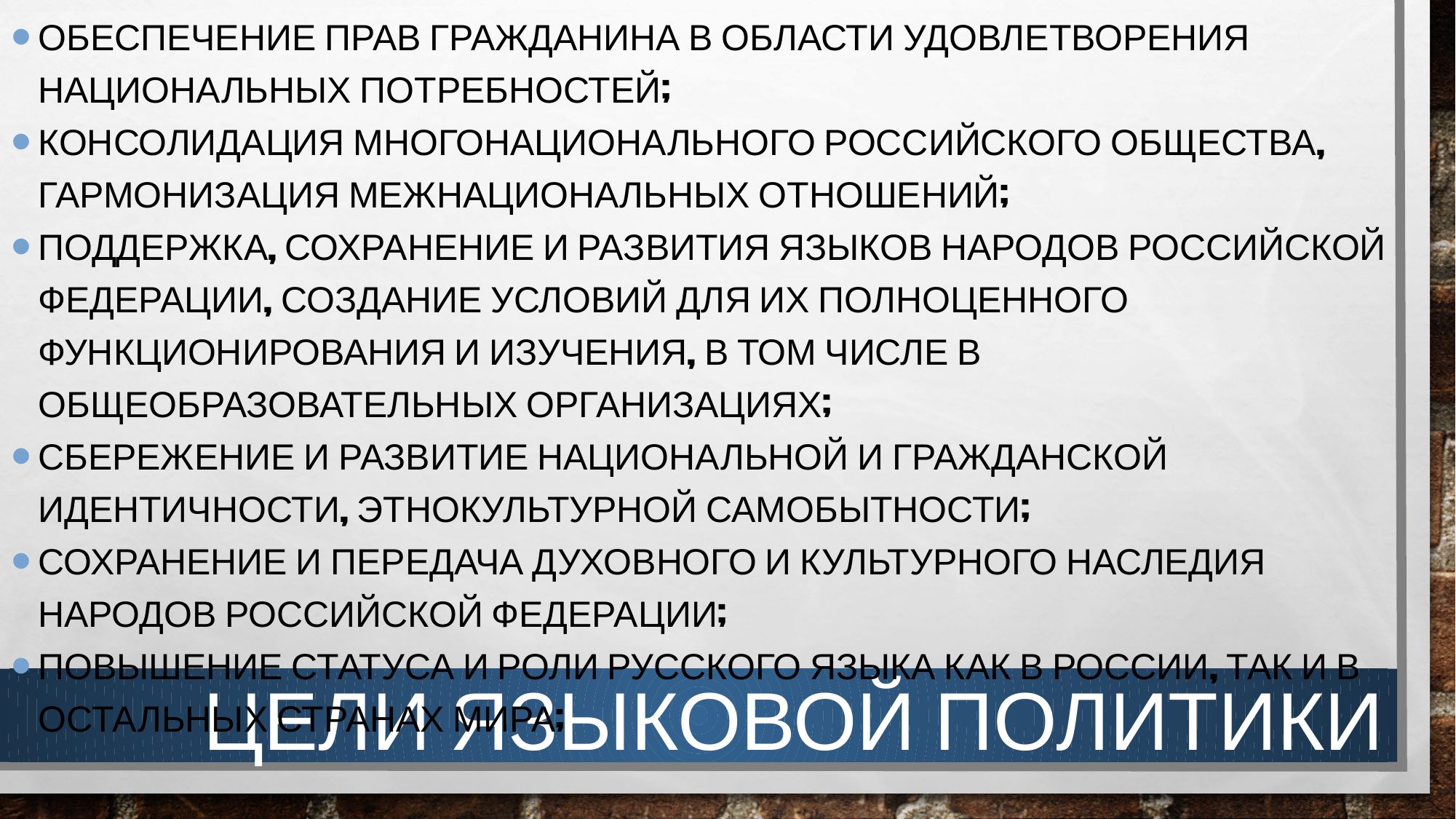

Обеспечение прав гражданина в области удовлетворения национальных потребностей;
Консолидация многонационального российского общества, гармонизация межнациональных отношений;
Поддержка, сохранение и развития языков народов Российской Федерации, создание условий для их полноценного функционирования и изучения, в том числе в общеобразовательных организациях;
Сбережение и развитие национальной и гражданской идентичности, этнокультурной самобытности;
Сохранение и передача духовного и культурного наследия народов Российской Федерации;
Повышение статуса и роли русского языка как в России, так и в остальных странах мира;
# Цели языковой политики